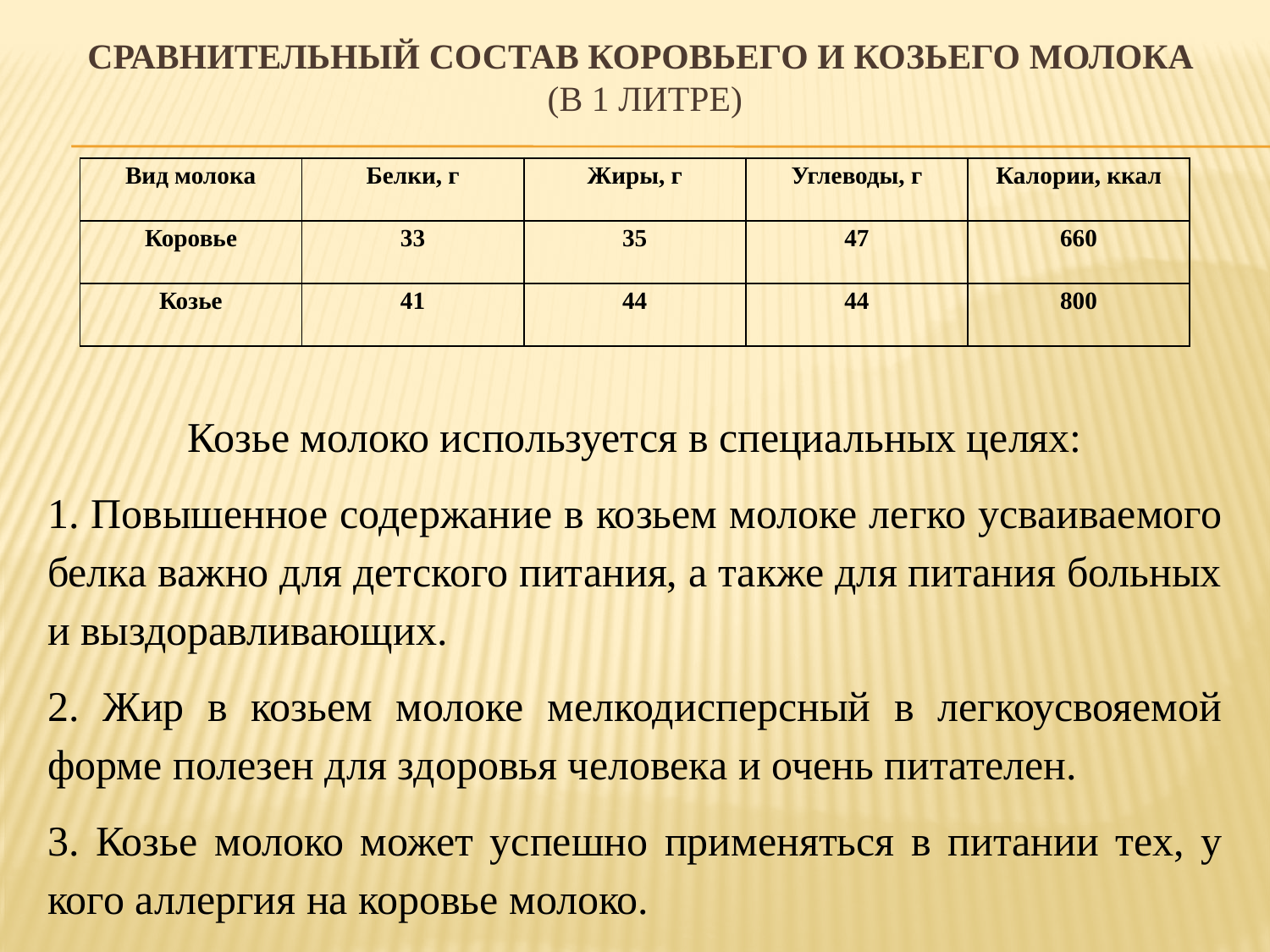

# Сравнительный состав коровьего и козьего молока (в 1 литре)
| Вид молока | Белки, г | Жиры, г | Углеводы, г | Калории, ккал |
| --- | --- | --- | --- | --- |
| Коровье | 33 | 35 | 47 | 660 |
| Козье | 41 | 44 | 44 | 800 |

Козье молоко используется в специальных целях:
1. Повышенное содержание в козьем молоке легко усваиваемого белка важно для детского питания, а также для питания больных и выздоравливающих.
2. Жир в козьем молоке мелкодисперсный в легкоусвояемой форме полезен для здоровья человека и очень питателен.
3. Козье молоко может успешно применяться в питании тех, у кого аллергия на коровье молоко.